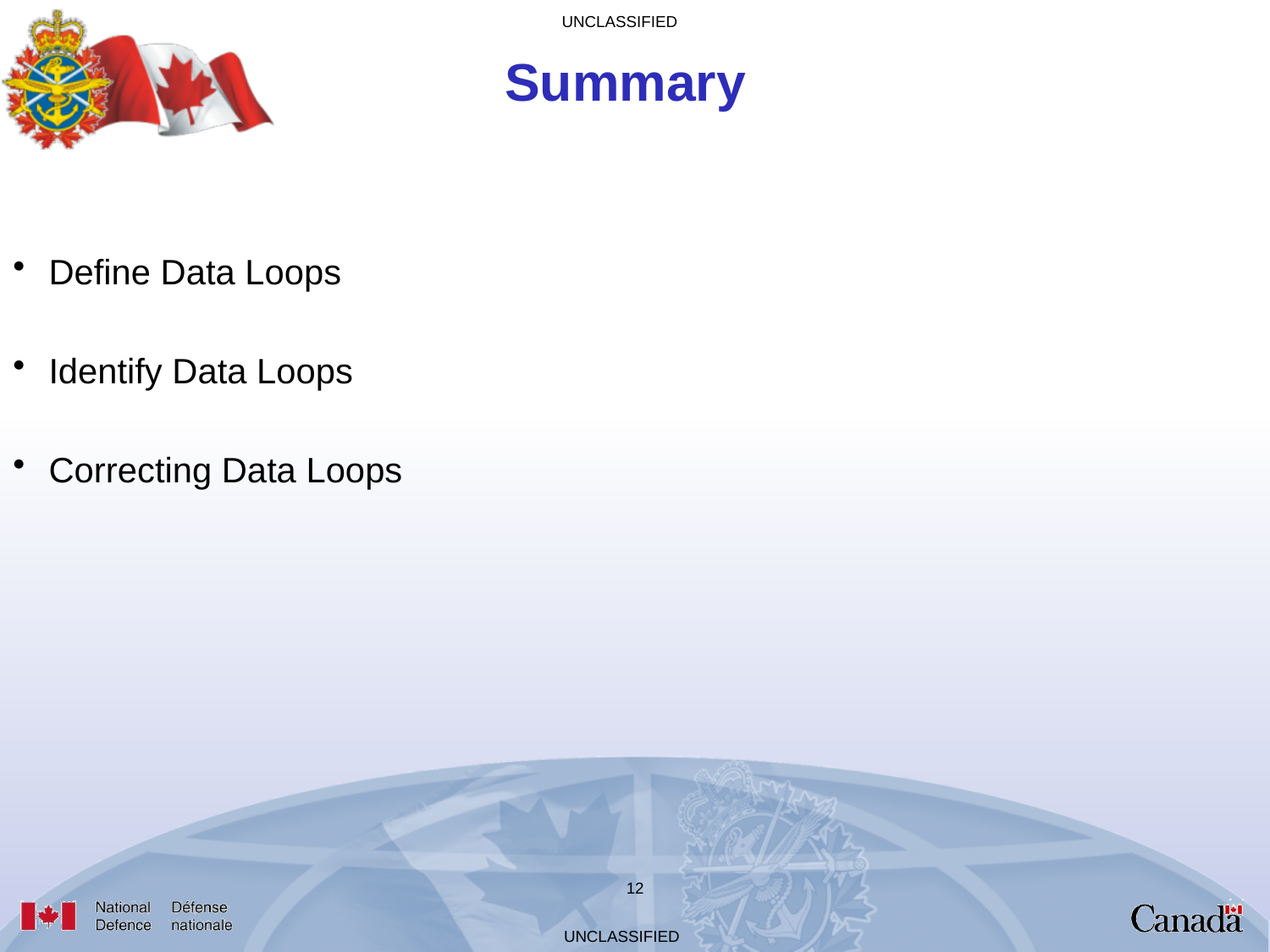

# Summary
Define Data Loops

Identify Data Loops

Correcting Data Loops